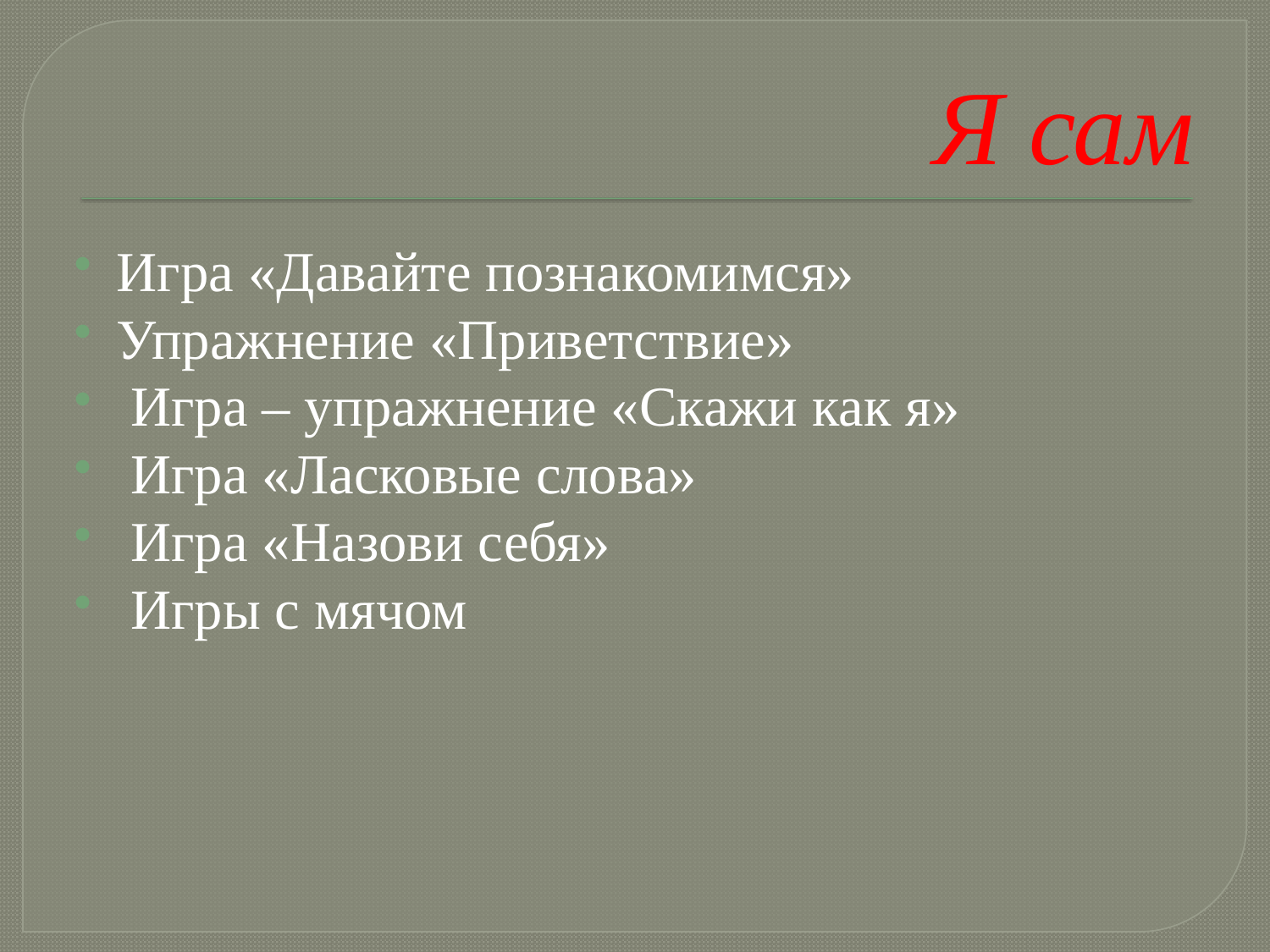

# Я сам
Игра «Давайте познакомимся»
Упражнение «Приветствие»
 Игра – упражнение «Скажи как я»
 Игра «Ласковые слова»
 Игра «Назови себя»
 Игры с мячом